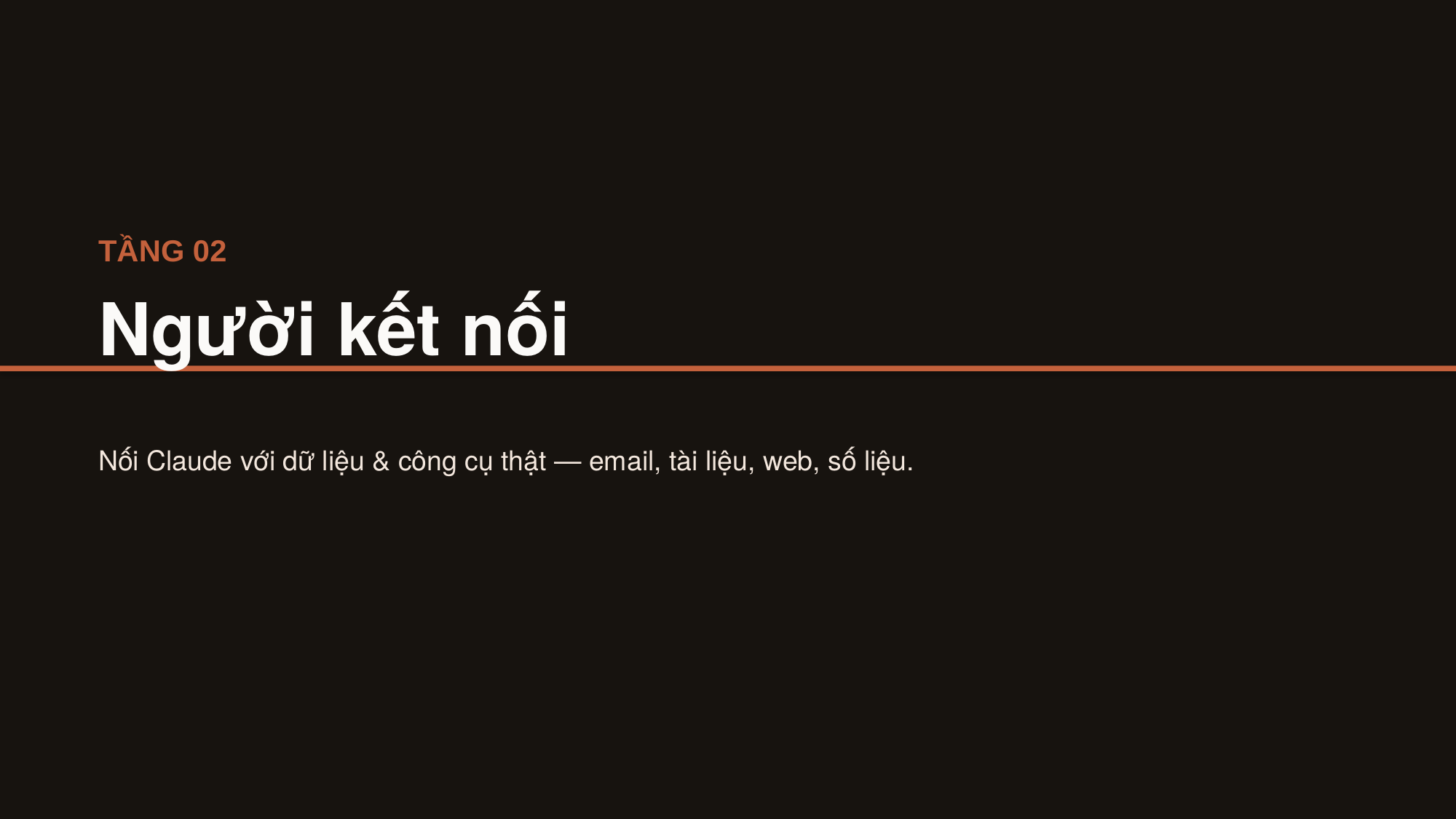

TẦNG 02
Người kết nối

Nối Claude với dữ liệu & công cụ thật — email, tài liệu, web, số liệu.